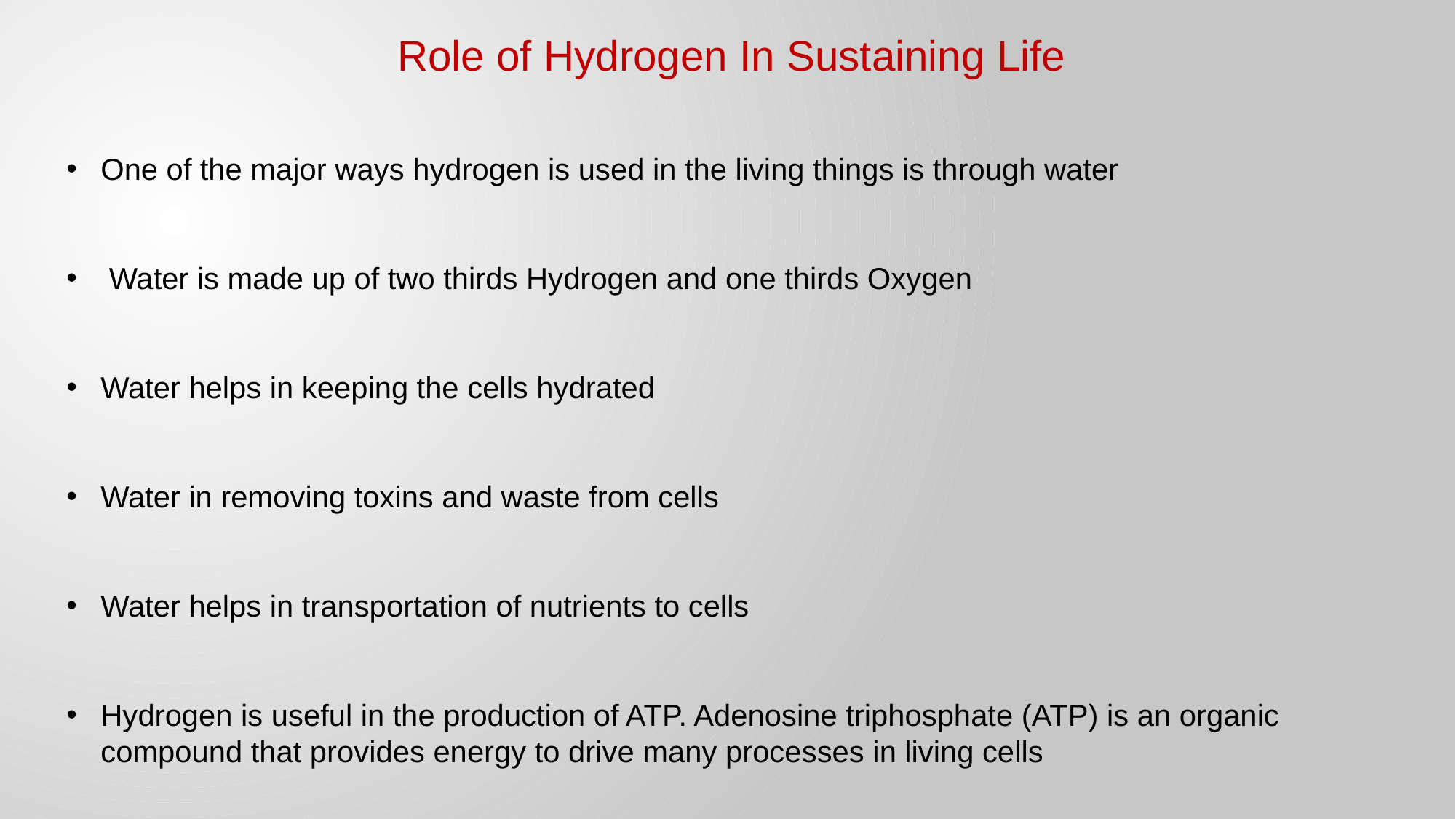

Role of Hydrogen In Sustaining Life
One of the major ways hydrogen is used in the living things is through water

 Water is made up of two thirds Hydrogen and one thirds Oxygen

Water helps in keeping the cells hydrated

Water in removing toxins and waste from cells

Water helps in transportation of nutrients to cells

Hydrogen is useful in the production of ATP. Adenosine triphosphate (ATP) is an organic compound that provides energy to drive many processes in living cells